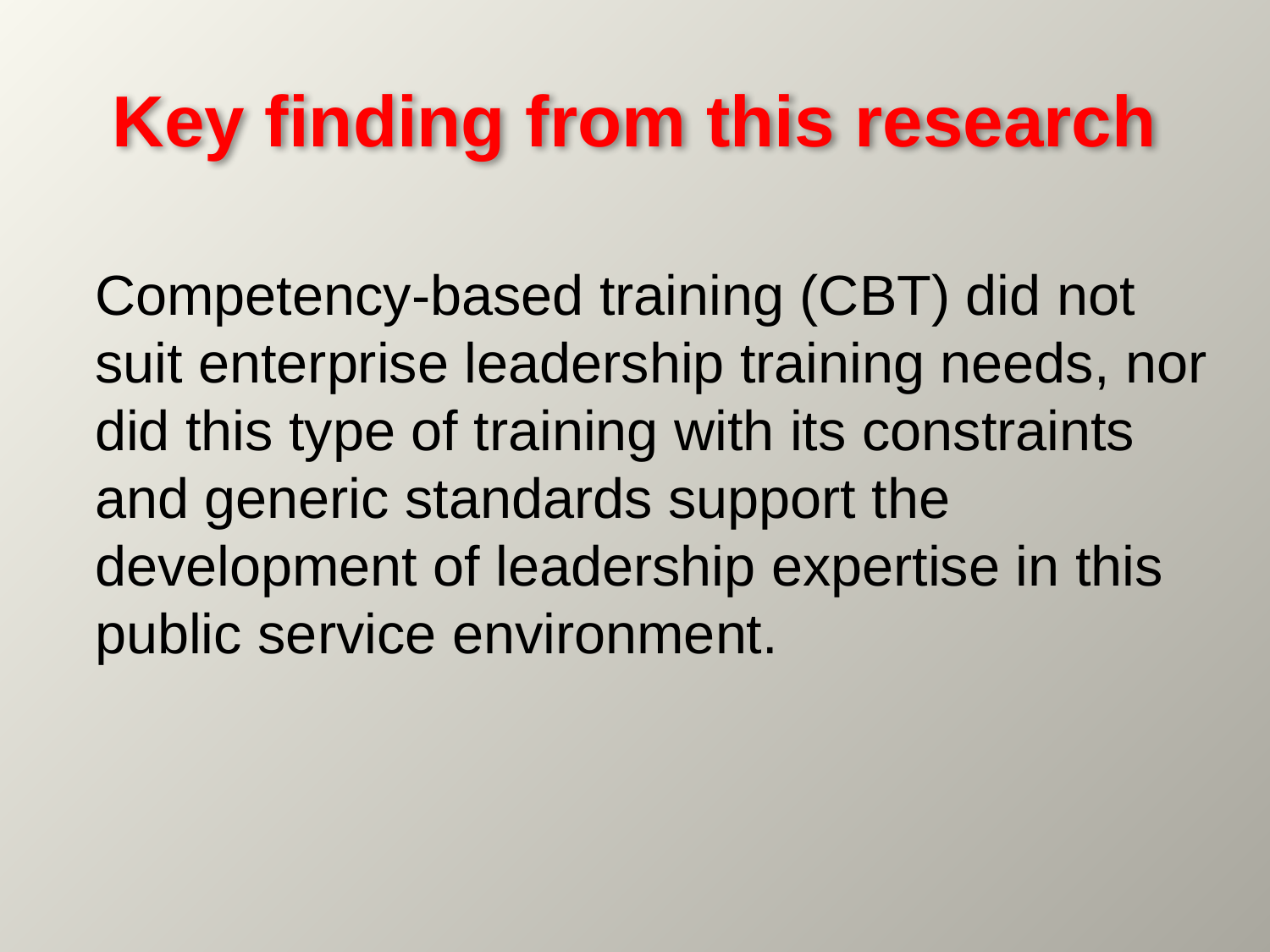

# Key finding from this research

Competency-based training (CBT) did not suit enterprise leadership training needs, nor did this type of training with its constraints and generic standards support the development of leadership expertise in this public service environment.